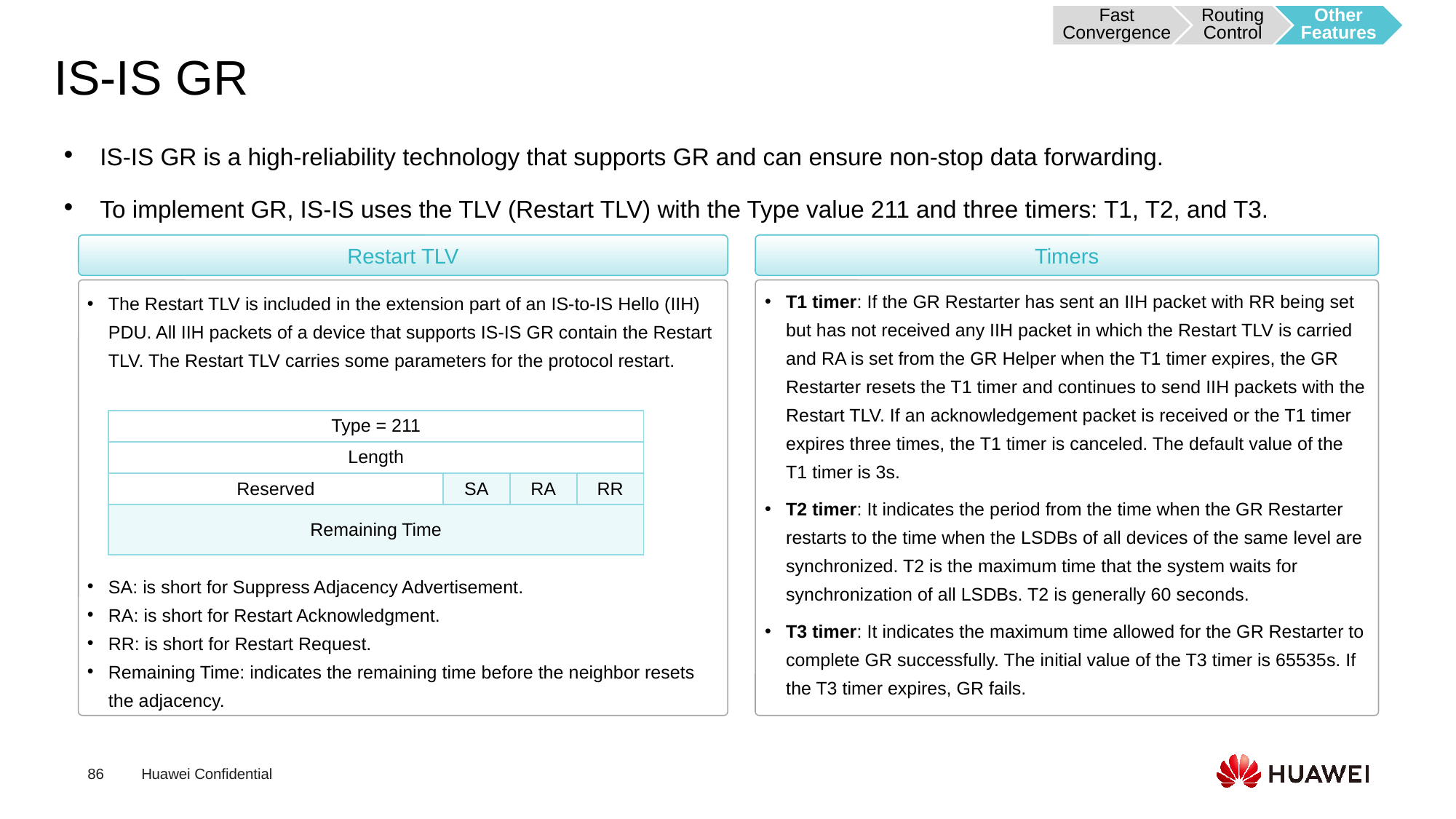

Fast Convergence
Routing Control
Other Features
# IS-IS GR
IS-IS GR is a high-reliability technology that supports GR and can ensure non-stop data forwarding.
To implement GR, IS-IS uses the TLV (Restart TLV) with the Type value 211 and three timers: T1, T2, and T3.
Restart TLV
Timers
T1 timer: If the GR Restarter has sent an IIH packet with RR being set but has not received any IIH packet in which the Restart TLV is carried and RA is set from the GR Helper when the T1 timer expires, the GR Restarter resets the T1 timer and continues to send IIH packets with the Restart TLV. If an acknowledgement packet is received or the T1 timer expires three times, the T1 timer is canceled. The default value of the T1 timer is 3s.
T2 timer: It indicates the period from the time when the GR Restarter restarts to the time when the LSDBs of all devices of the same level are synchronized. T2 is the maximum time that the system waits for synchronization of all LSDBs. T2 is generally 60 seconds.
T3 timer: It indicates the maximum time allowed for the GR Restarter to complete GR successfully. The initial value of the T3 timer is 65535s. If the T3 timer expires, GR fails.

The Restart TLV is included in the extension part of an IS-to-IS Hello (IIH) PDU. All IIH packets of a device that supports IS-IS GR contain the Restart TLV. The Restart TLV carries some parameters for the protocol restart.
| Type = 211 |  |  |  |
| --- | --- | --- | --- |
| Length |  |  |  |
| Reserved | SA | RA | RR |
| Remaining Time |  |  |  |
SA: is short for Suppress Adjacency Advertisement.
RA: is short for Restart Acknowledgment.
RR: is short for Restart Request.
Remaining Time: indicates the remaining time before the neighbor resets the adjacency.